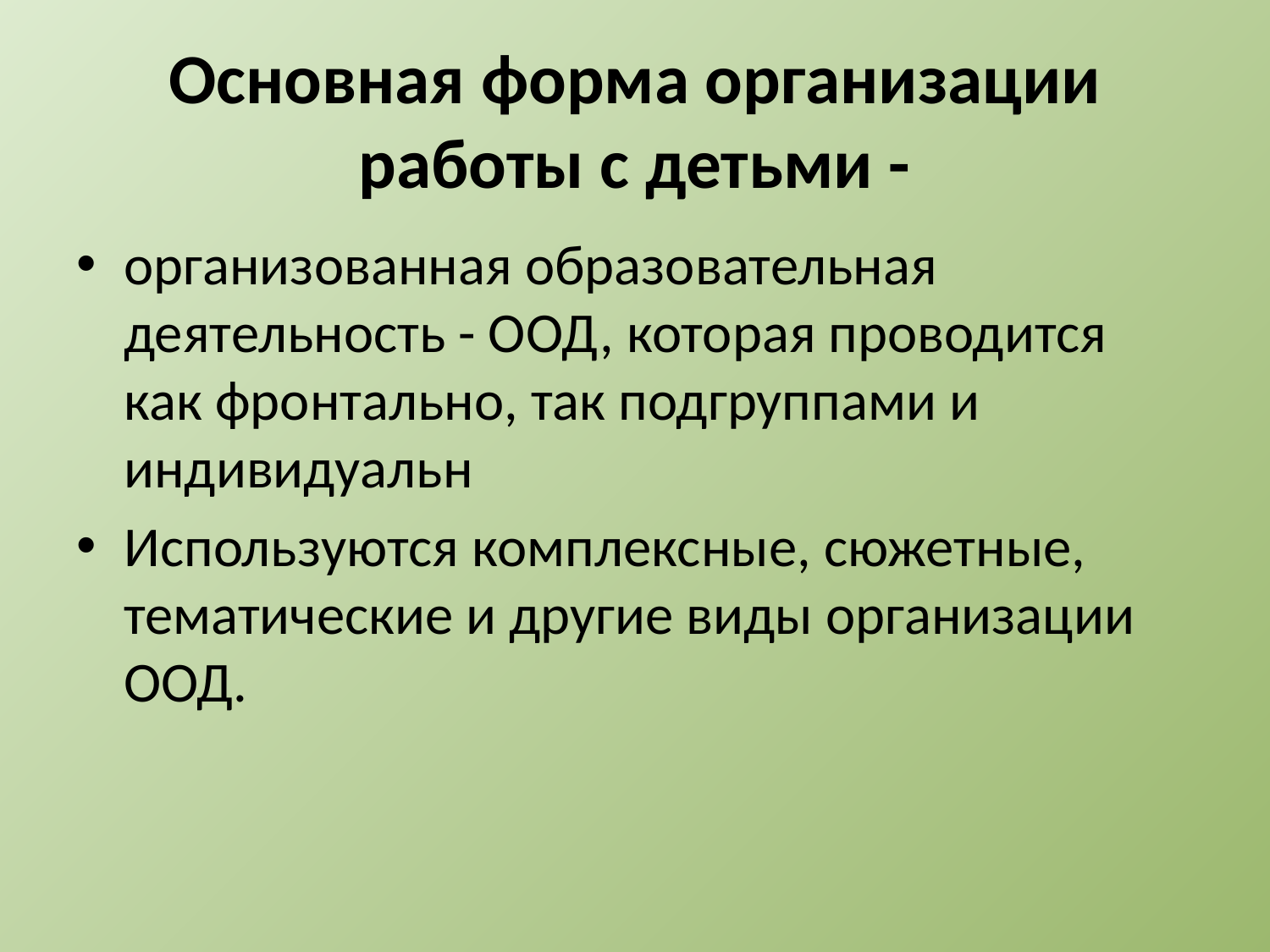

# Основная форма организации работы с детьми -
организованная образовательная деятельность - ООД, которая проводится как фронтально, так подгруппами и индивидуальн
Используются комплексные, сюжетные, тематические и другие виды организации ООД.